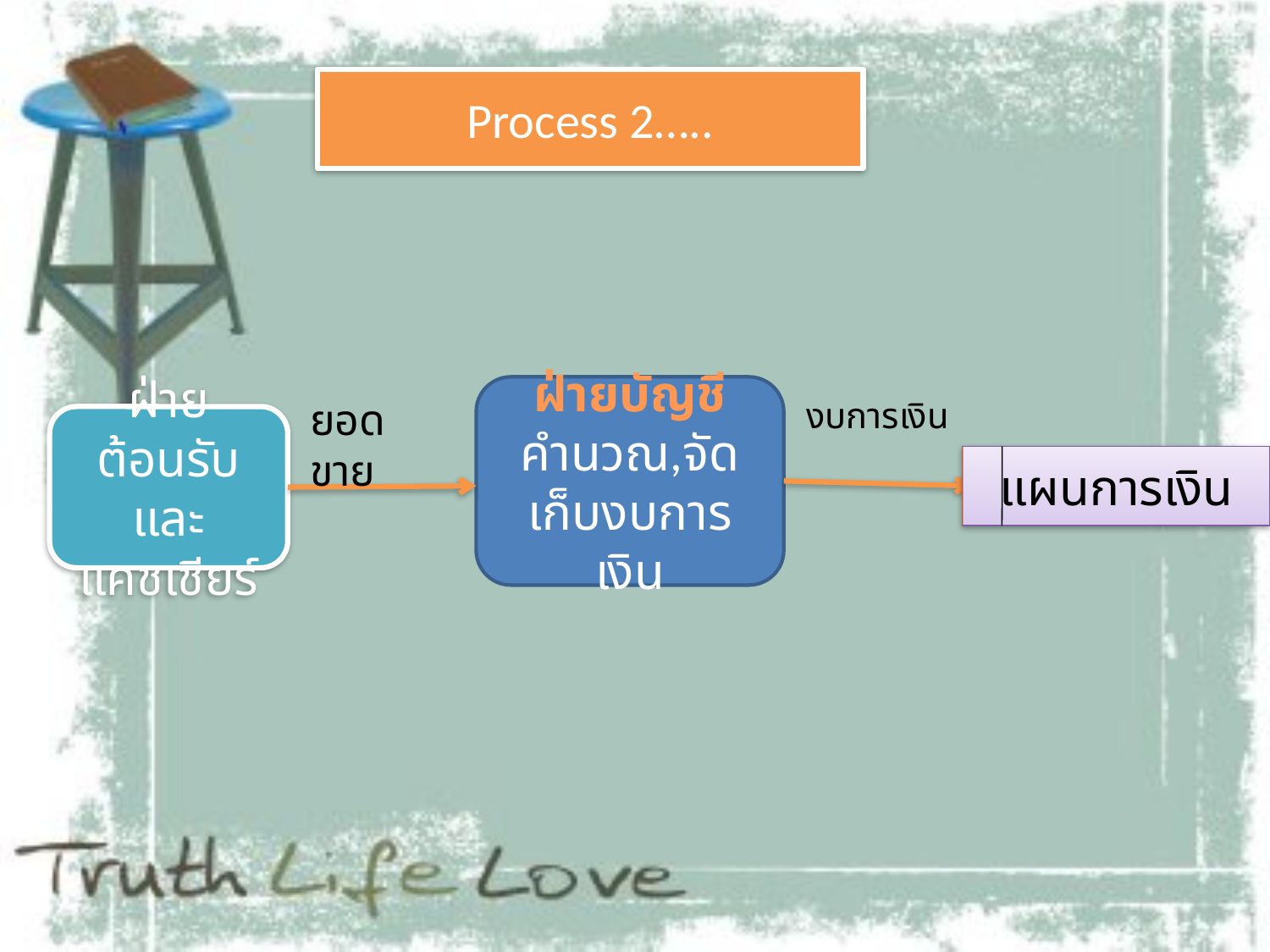

Process 2…..
ฝ่ายบัญชี
คำนวณ,จัดเก็บงบการเงิน
ยอดขาย
งบการเงิน
ฝ่ายต้อนรับและแคชเชียร์
แผนการเงิน